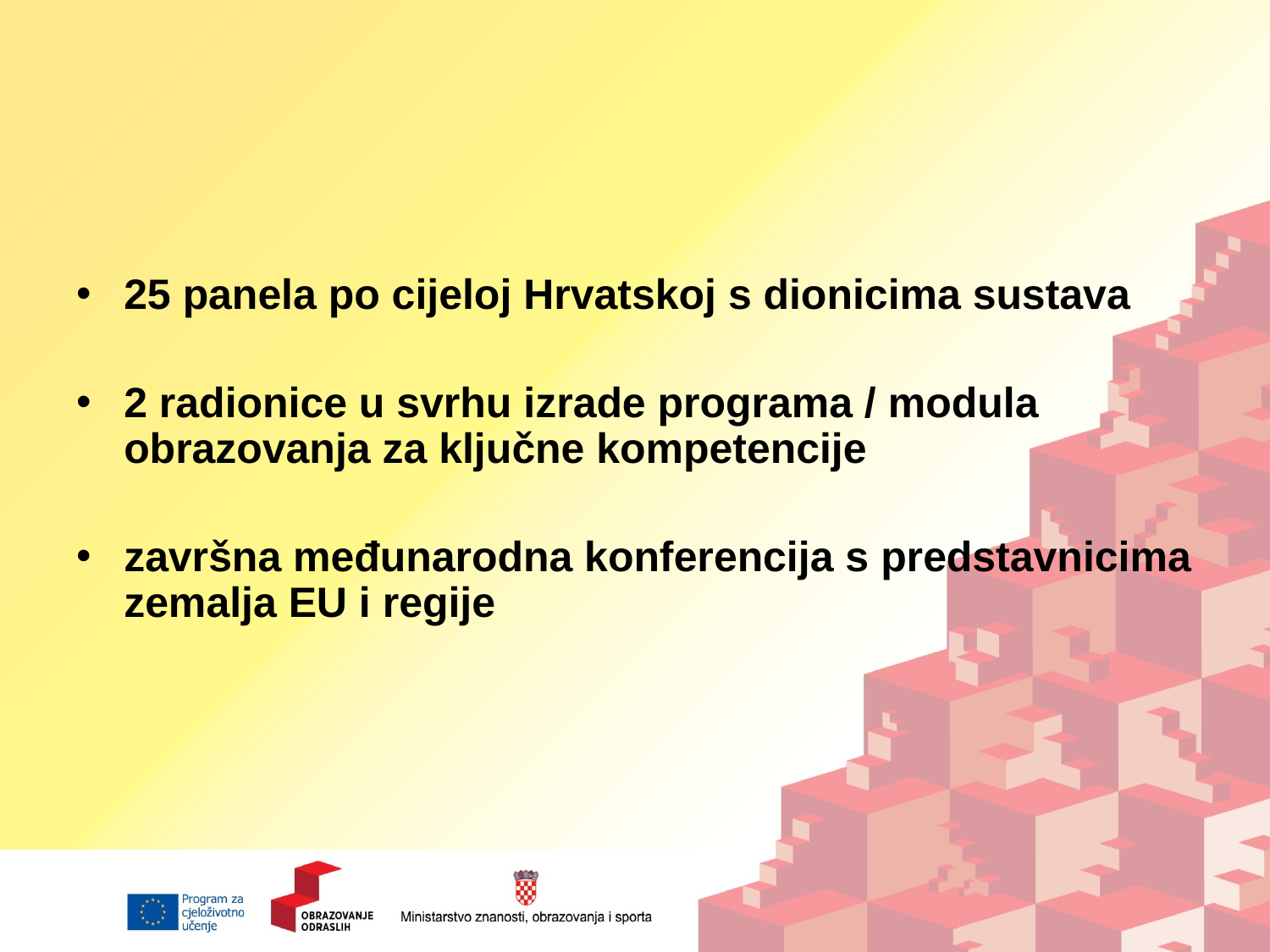

#

25 panela po cijeloj Hrvatskoj s dionicima sustava

2 radionice u svrhu izrade programa / modula obrazovanja za ključne kompetencije

završna međunarodna konferencija s predstavnicima zemalja EU i regije